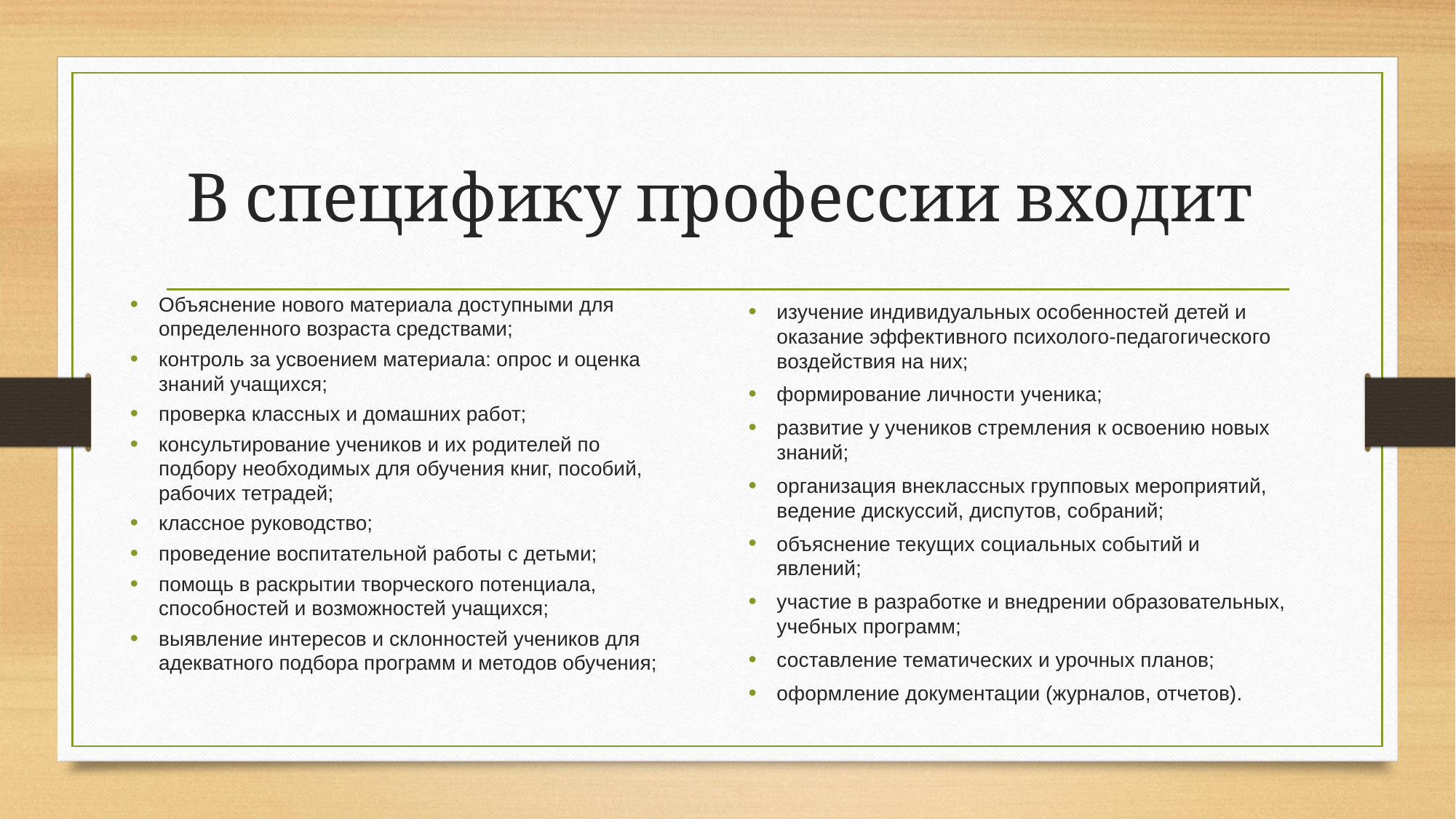

# В специфику профессии входит

Объяснение нового материала доступными для определенного возраста средствами;
контроль за усвоением материала: опрос и оценка знаний учащихся;
проверка классных и домашних работ;
консультирование учеников и их родителей по подбору необходимых для обучения книг, пособий, рабочих тетрадей;
классное руководство;
проведение воспитательной работы с детьми;
помощь в раскрытии творческого потенциала, способностей и возможностей учащихся;
выявление интересов и склонностей учеников для адекватного подбора программ и методов обучения;

изучение индивидуальных особенностей детей и оказание эффективного психолого-педагогического воздействия на них;
формирование личности ученика;
развитие у учеников стремления к освоению новых знаний;
организация внеклассных групповых мероприятий, ведение дискуссий, диспутов, собраний;
объяснение текущих социальных событий и явлений;
участие в разработке и внедрении образовательных, учебных программ;
составление тематических и урочных планов;
оформление документации (журналов, отчетов).